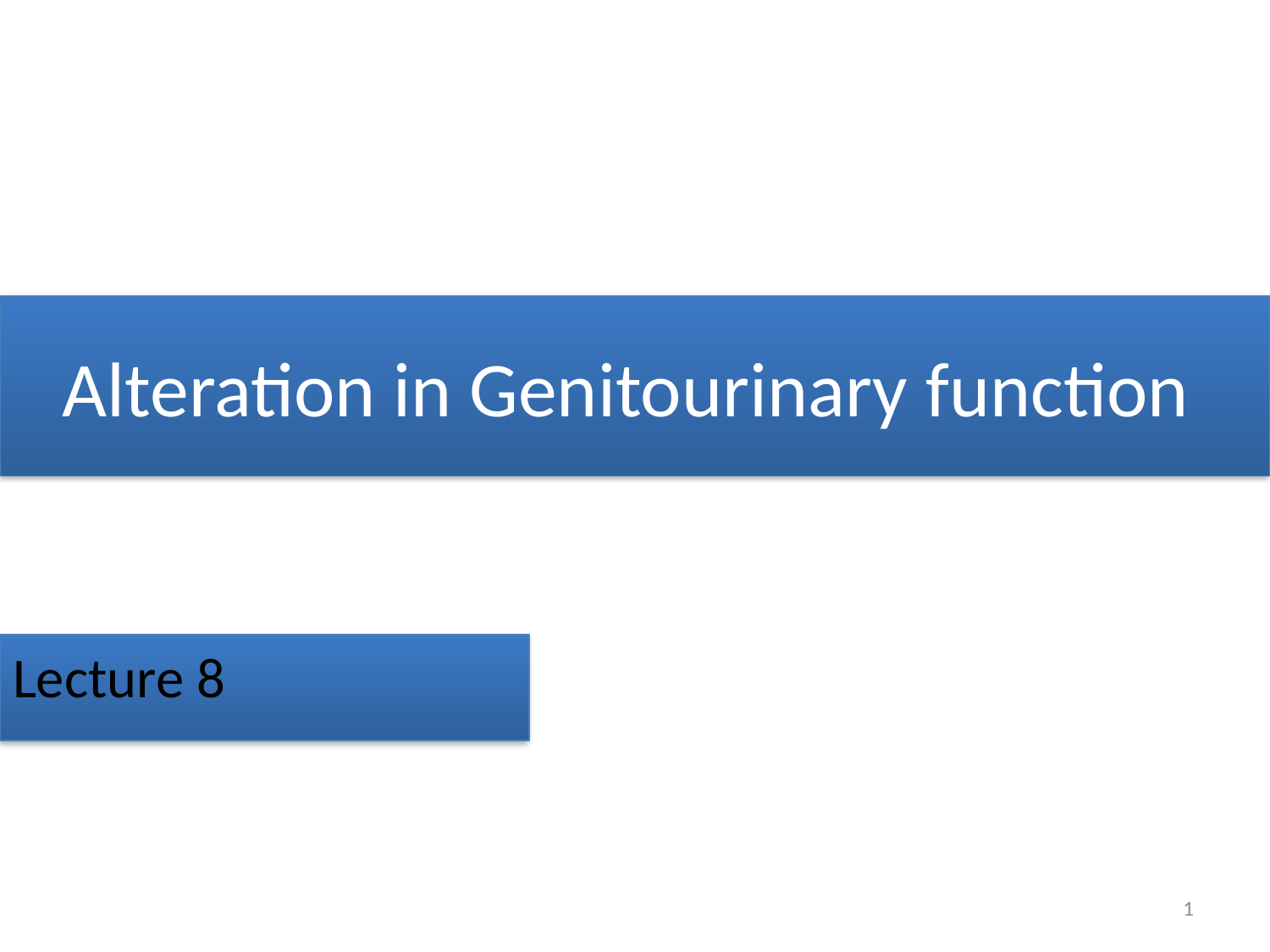

# Alteration in Genitourinary function
Lecture 8
1